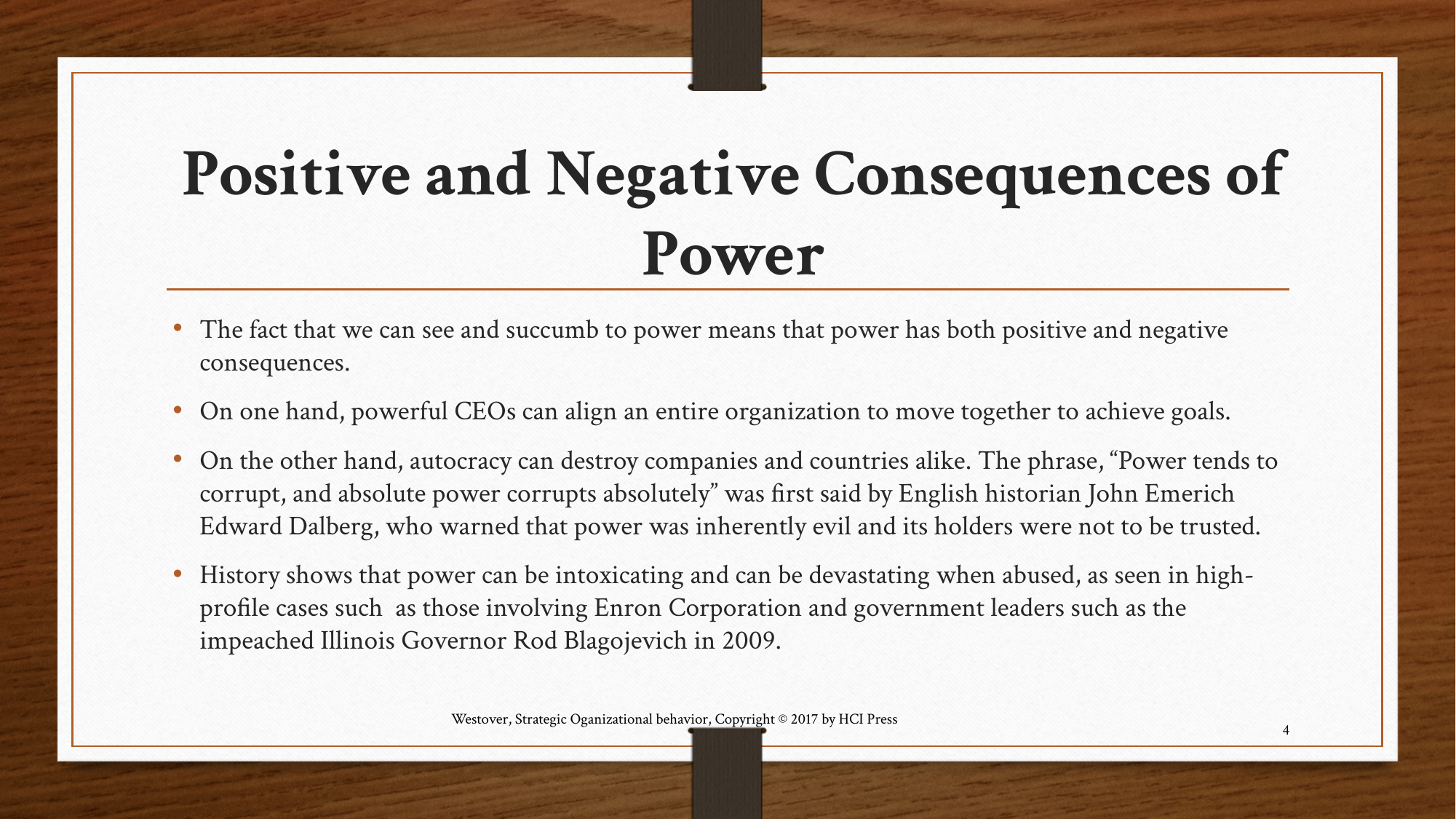

# Positive and Negative Consequences of Power
The fact that we can see and succumb to power means that power has both positive and negative consequences.
On one hand, powerful CEOs can align an entire organization to move together to achieve goals.
On the other hand, autocracy can destroy companies and countries alike. The phrase, “Power tends to corrupt, and absolute power corrupts absolutely” was first said by English historian John Emerich Edward Dalberg, who warned that power was inherently evil and its holders were not to be trusted.
History shows that power can be intoxicating and can be devastating when abused, as seen in high-profile cases such  as those involving Enron Corporation and government leaders such as the impeached Illinois Governor Rod Blagojevich in 2009.

4
Westover, Strategic Oganizational behavior, Copyright © 2017 by HCI Press